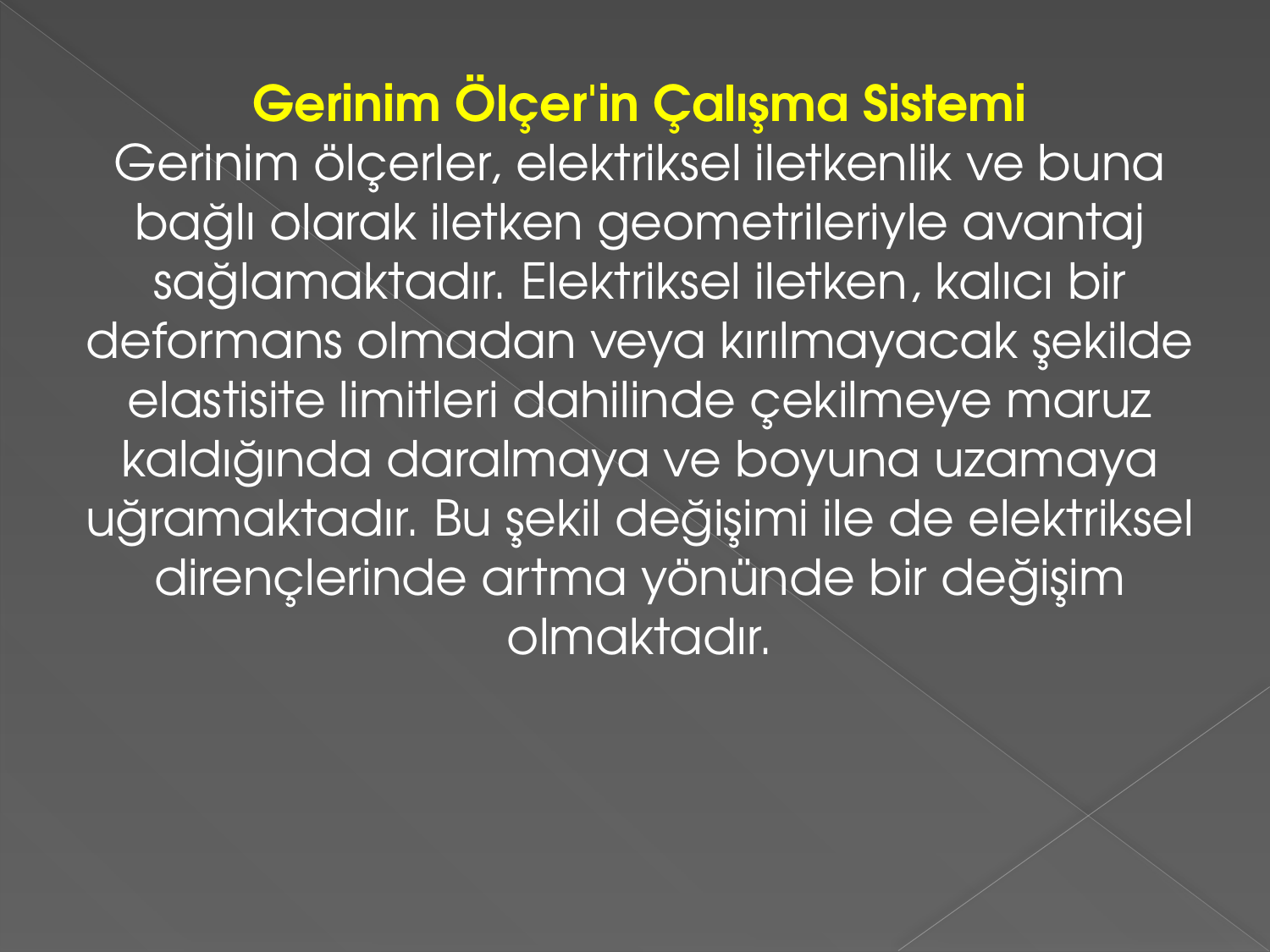

Gerinim Ölçer'in Çalışma Sistemi
Gerinim ölçerler, elektriksel iletkenlik ve buna bağlı olarak iletken geometrileriyle avantaj sağlamaktadır. Elektriksel iletken, kalıcı bir deformans olmadan veya kırılmayacak şekilde elastisite limitleri dahilinde çekilmeye maruz kaldığında daralmaya ve boyuna uzamaya uğramaktadır. Bu şekil değişimi ile de elektriksel dirençlerinde artma yönünde bir değişim olmaktadır.